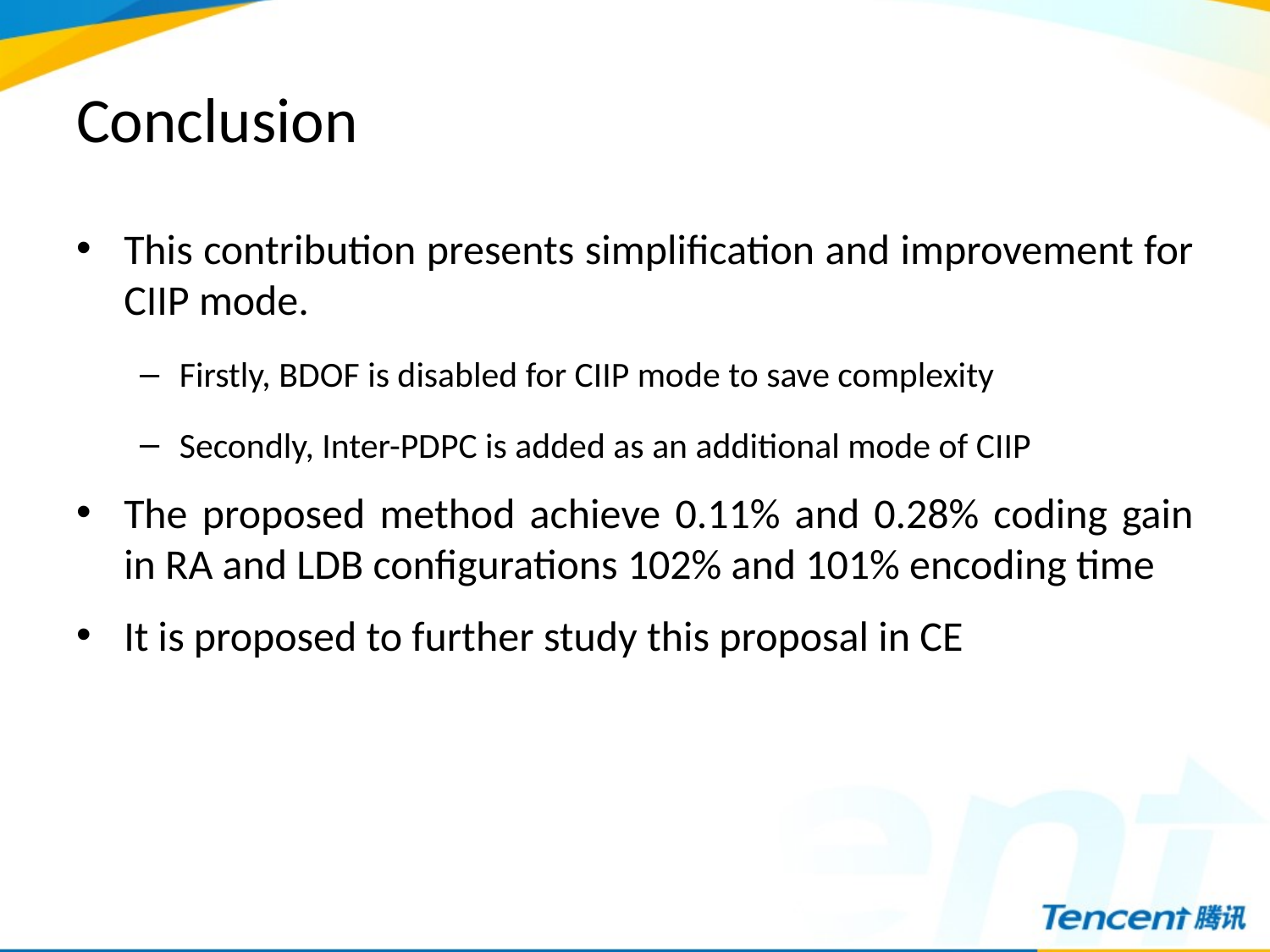

# Conclusion
This contribution presents simplification and improvement for CIIP mode.
Firstly, BDOF is disabled for CIIP mode to save complexity
Secondly, Inter-PDPC is added as an additional mode of CIIP
The proposed method achieve 0.11% and 0.28% coding gain in RA and LDB configurations 102% and 101% encoding time
It is proposed to further study this proposal in CE